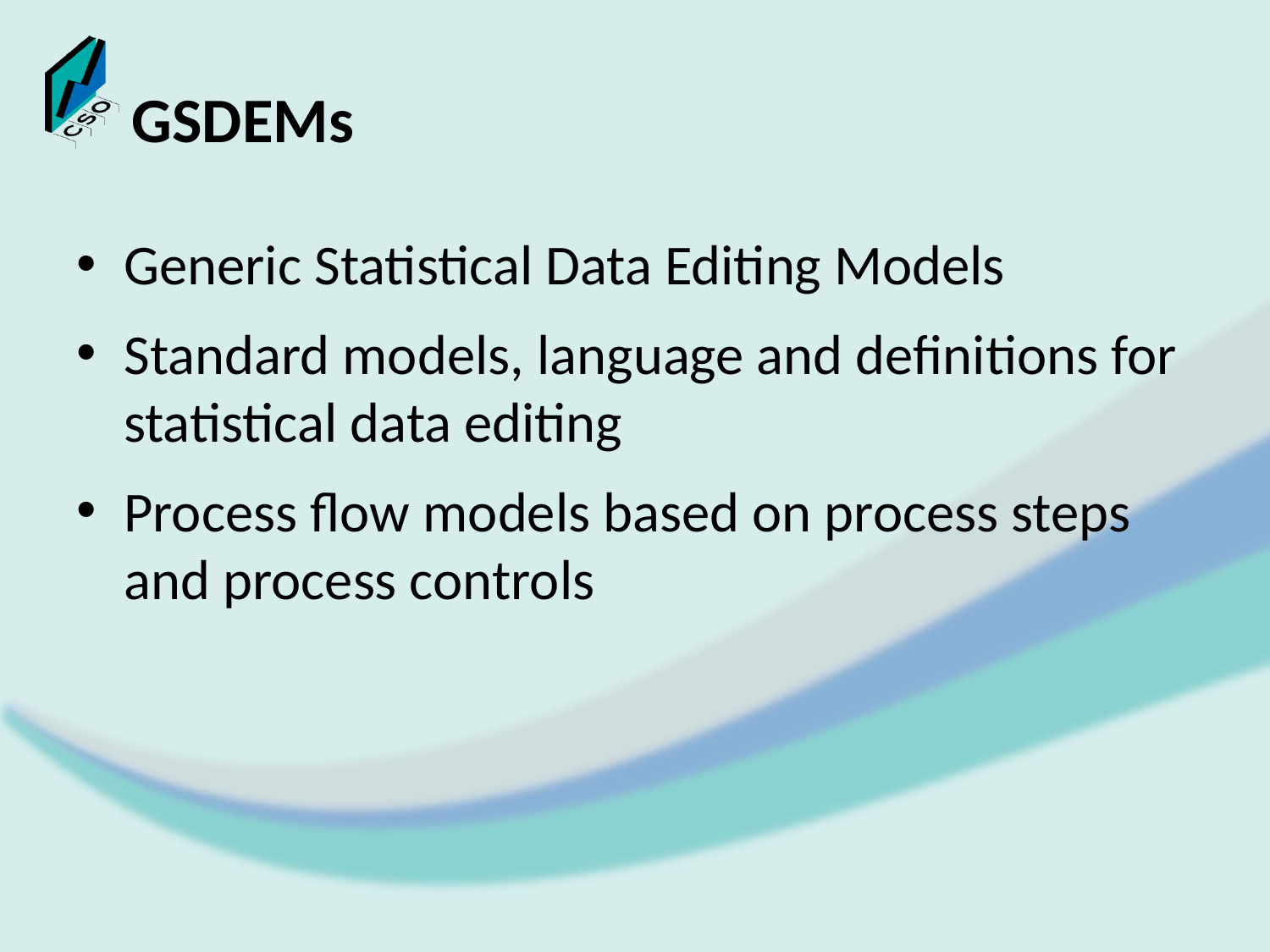

# GSDEMs
Generic Statistical Data Editing Models
Standard models, language and definitions for statistical data editing
Process flow models based on process steps and process controls